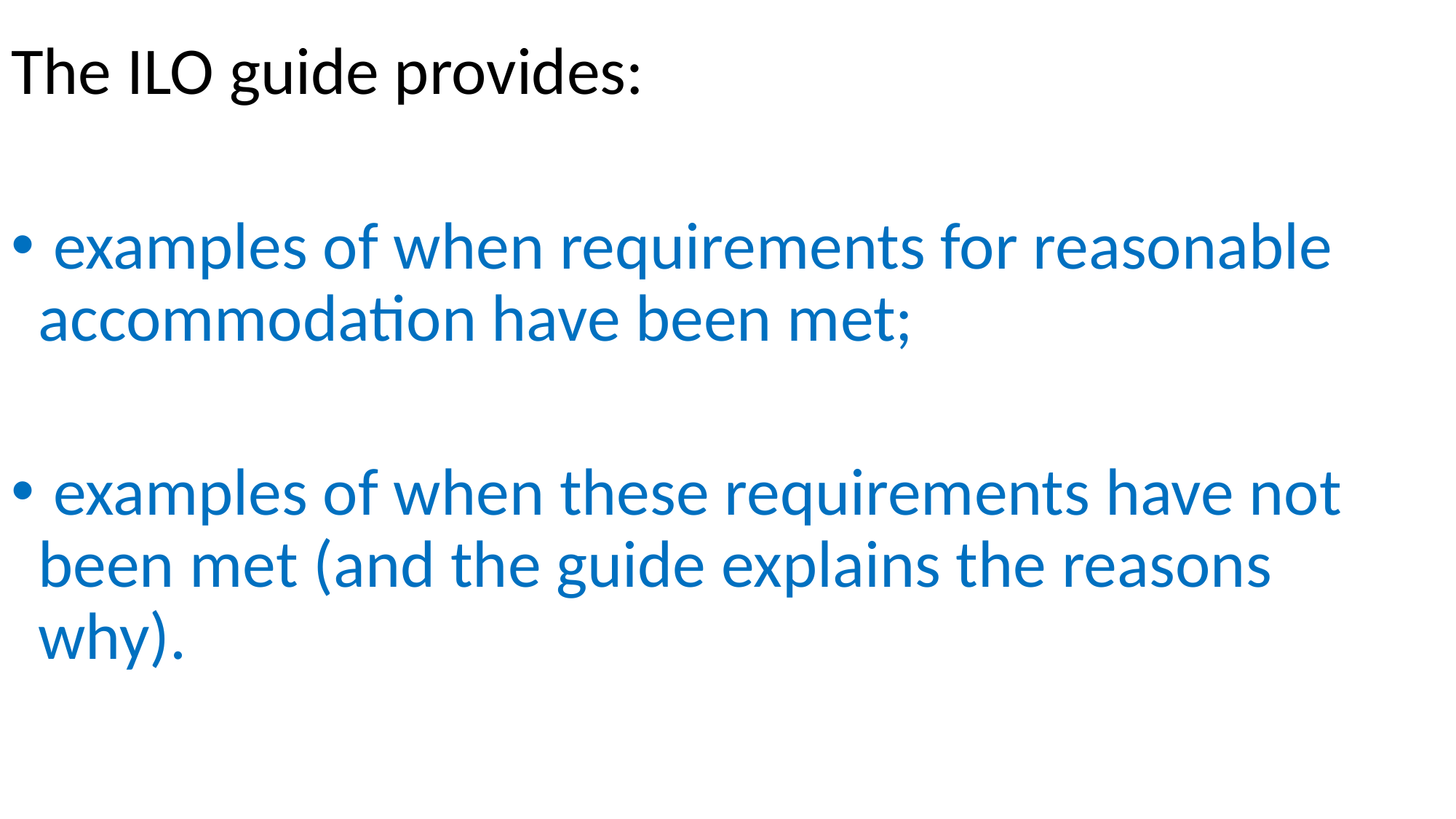

The ILO guide provides:

 examples of when requirements for reasonable accommodation have been met;

 examples of when these requirements have not been met (and the guide explains the reasons why).